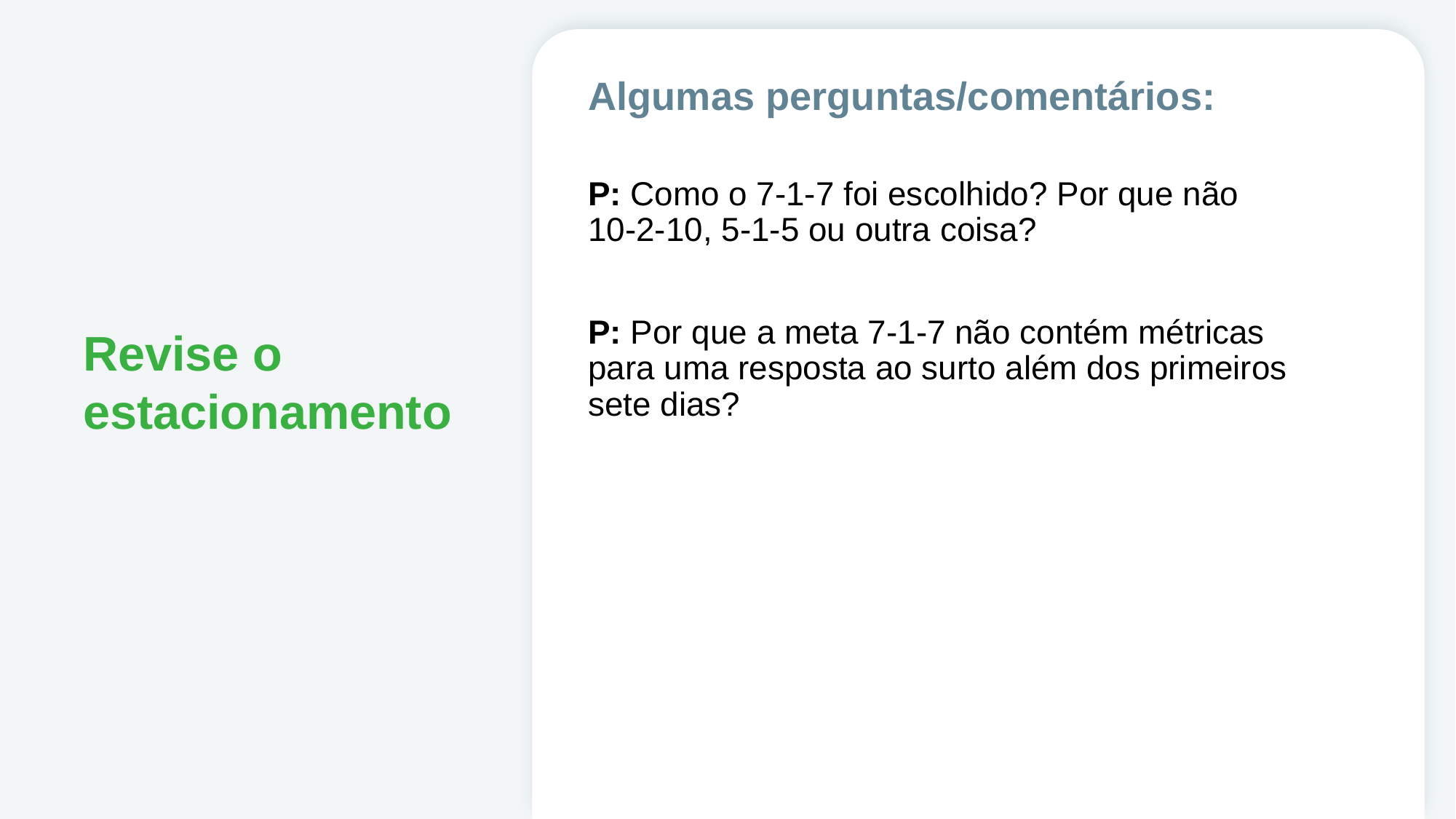

Algumas perguntas/comentários:
P: Como o 7-1-7 foi escolhido? Por que não
10-2-10, 5-1-5 ou outra coisa?

P: Por que a meta 7-1-7 não contém métricas
para uma resposta ao surto além dos primeiros
sete dias?

Revise o estacionamento